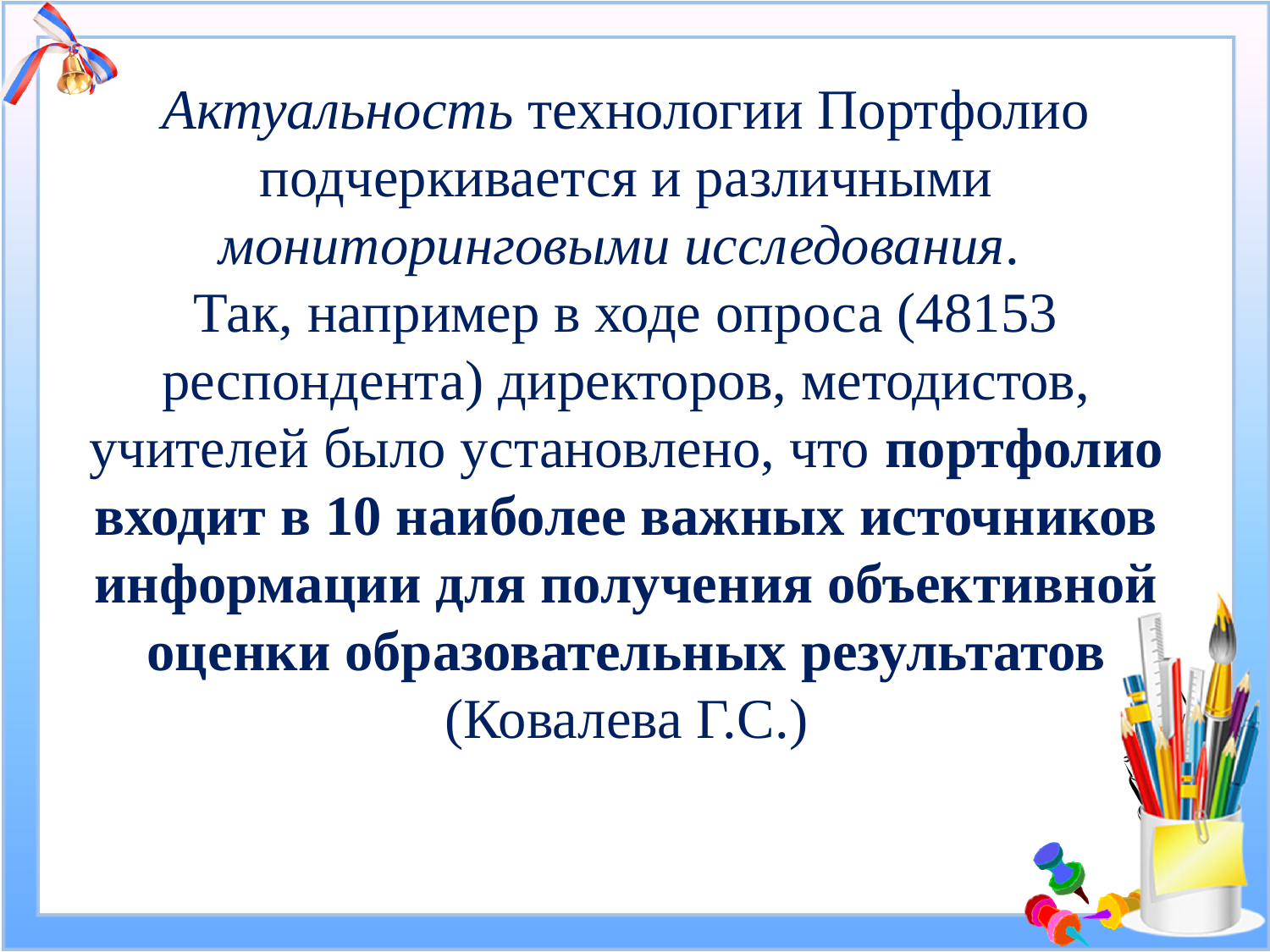

# Актуальность технологии Портфолио подчеркивается и различными мониторинговыми исследования.
Так, например в ходе опроса (48153 респондента) директоров, методистов, учителей было установлено, что портфолио входит в 10 наиболее важных источников информации для получения объективной оценки образовательных результатов (Ковалева Г.С.)